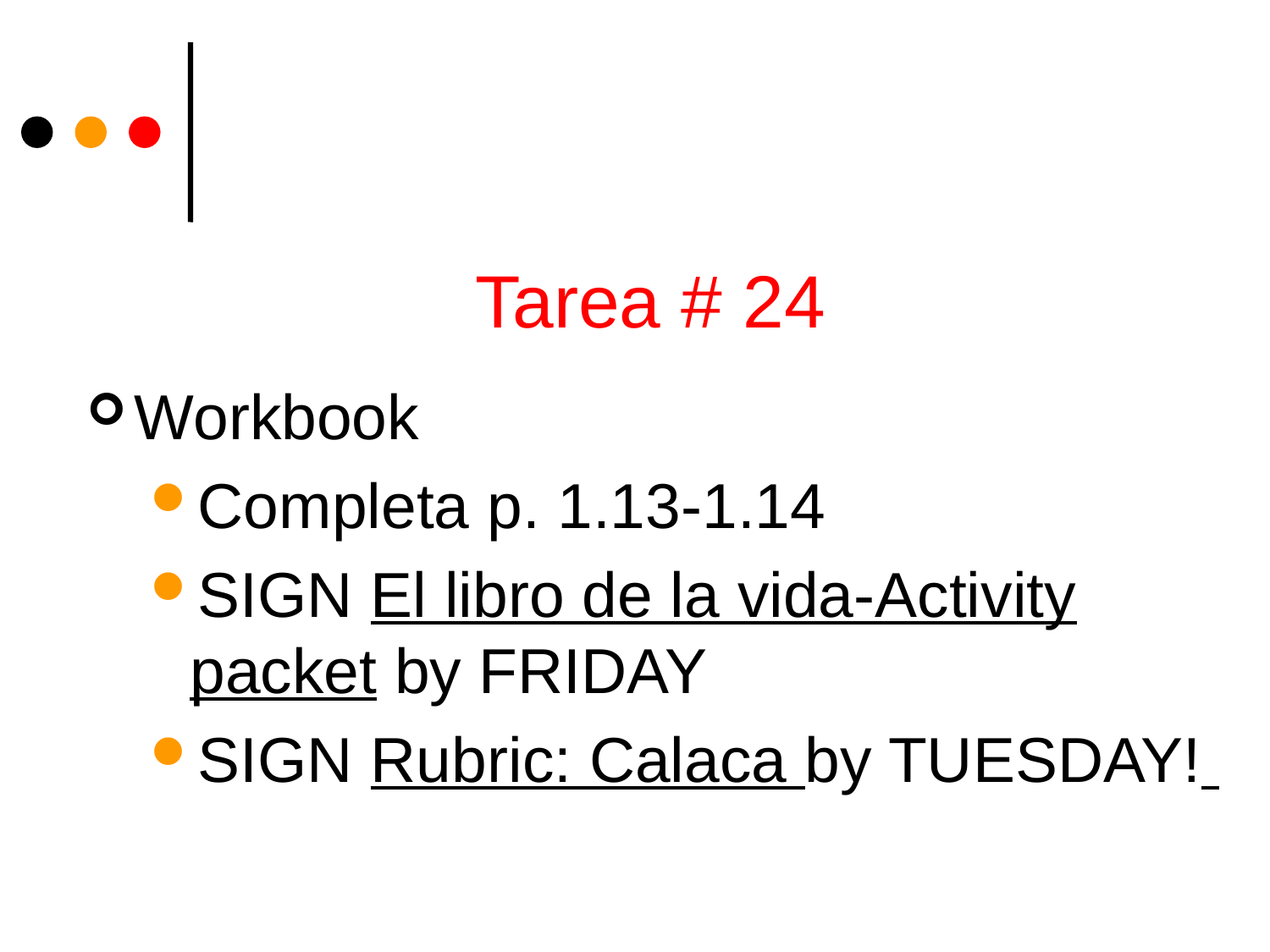

Tarea # 24
Workbook
Completa p. 1.13-1.14
SIGN El libro de la vida-Activity packet by FRIDAY
SIGN Rubric: Calaca by TUESDAY!